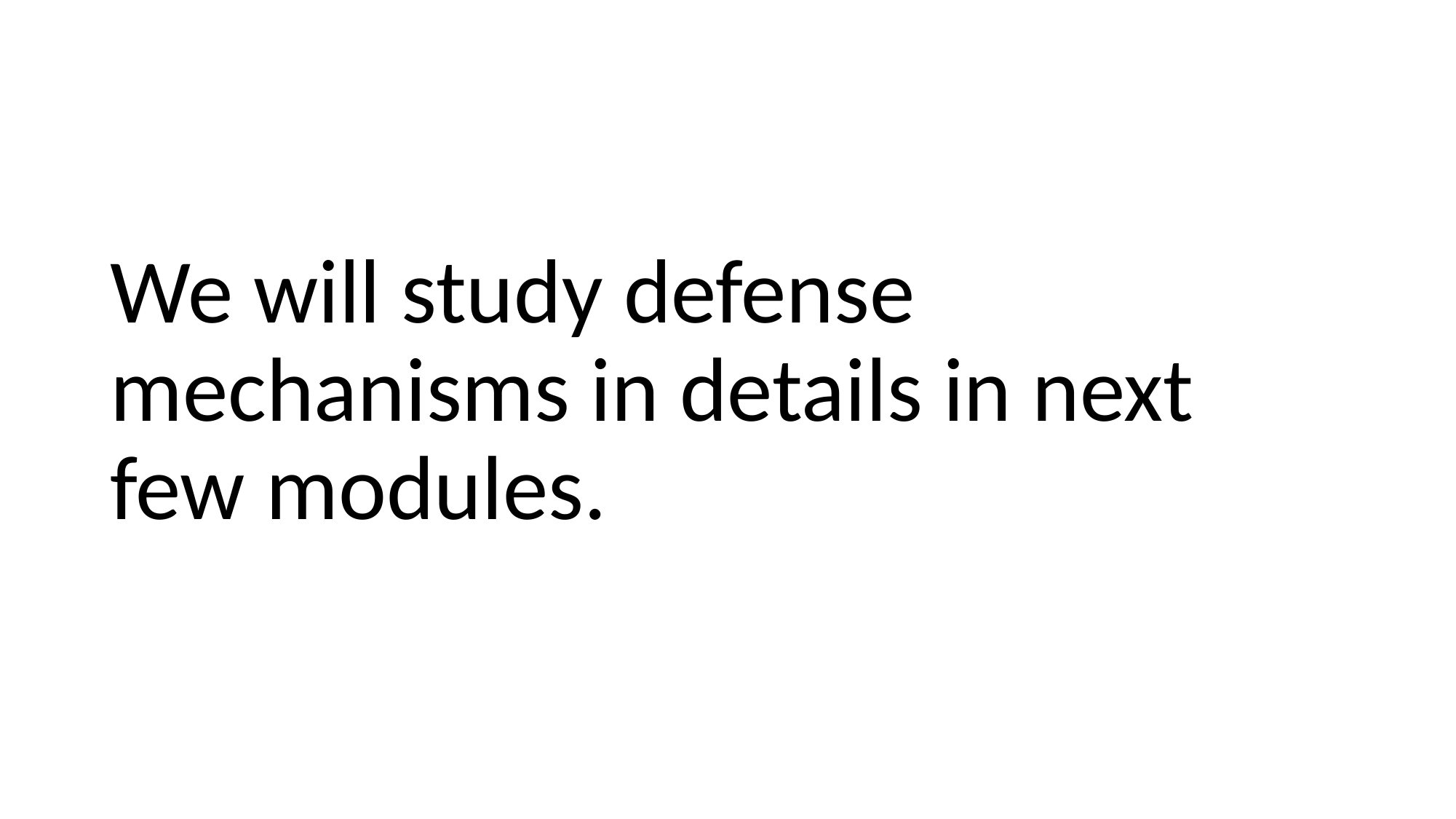

# We will study defense mechanisms in details in next few modules.